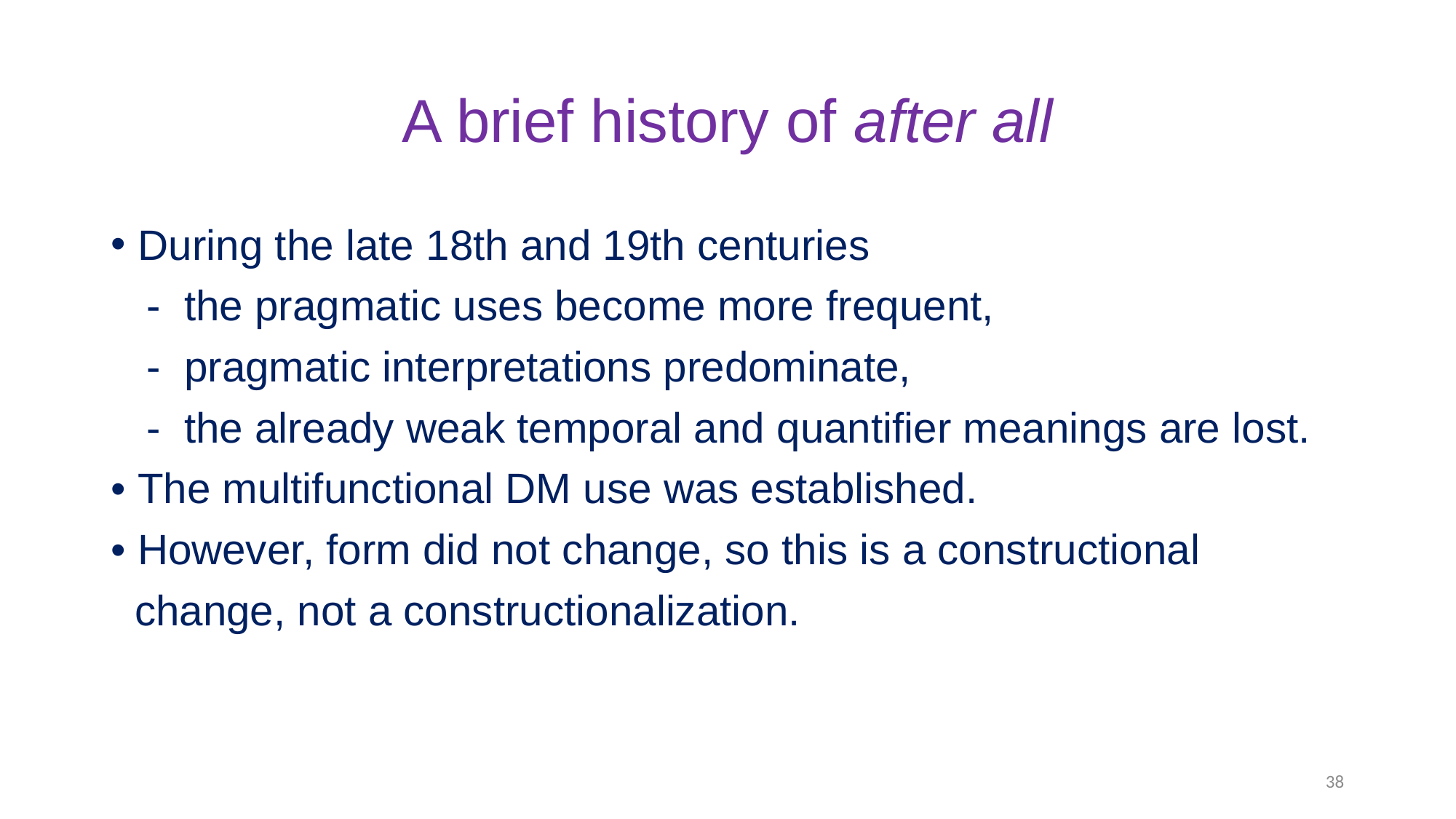

# A brief history of after all
During the late 18th and 19th centuries
   -  the pragmatic uses become more frequent,
   -  pragmatic interpretations predominate,
   -  the already weak temporal and quantifier meanings are lost.
• The multifunctional DM use was established.
• However, form did not change, so this is a constructional
  change, not a constructionalization.

38